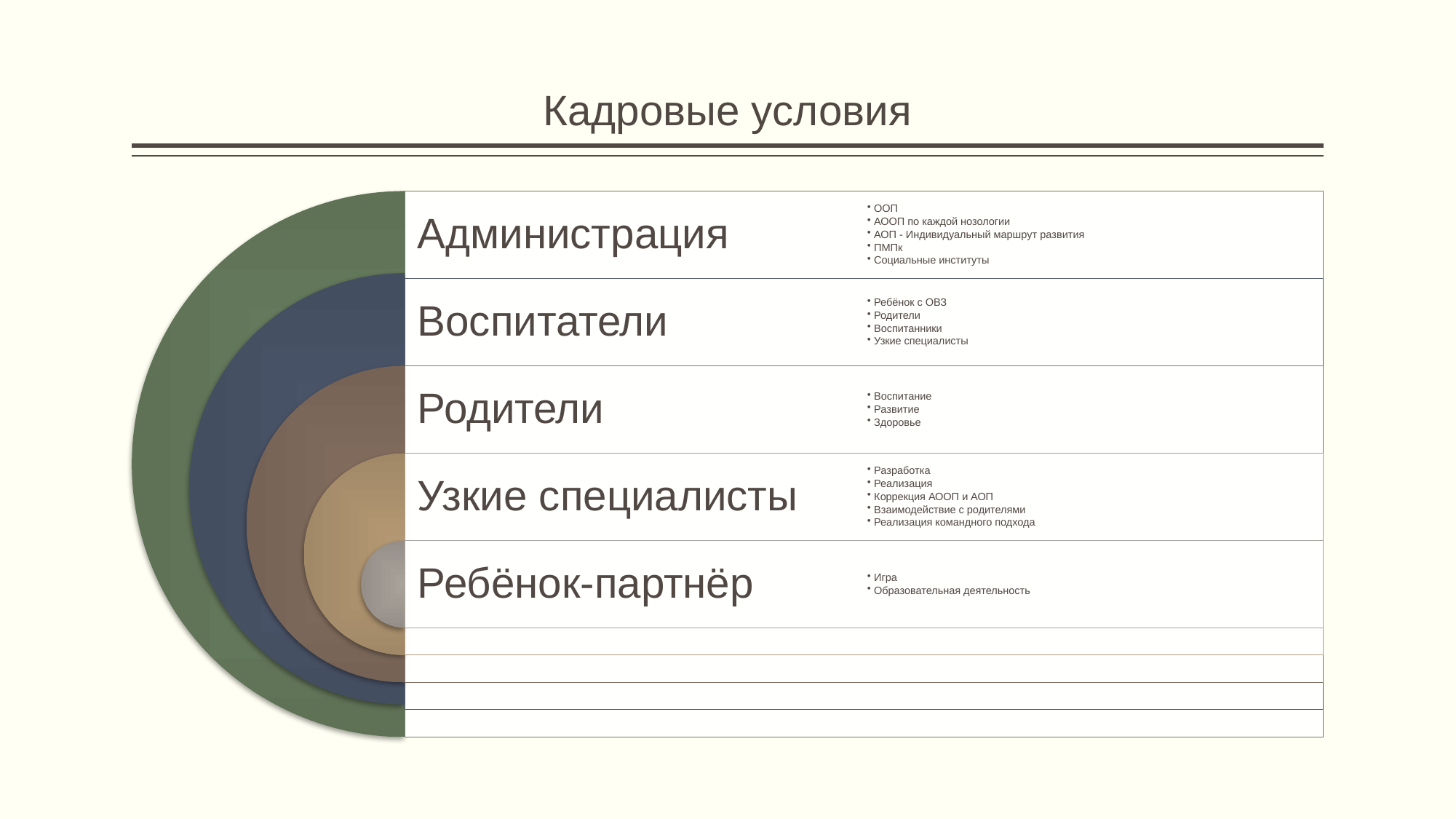

# Кадровые условия
Администрация
Воспитатели
Родители
Узкие специалисты
Ребёнок-партнёр
ООП
АООП по каждой нозологии
АОП - Индивидуальный маршрут развития
ПМПк
Социальные институты
Ребёнок с ОВЗ
Родители
Воспитанники
Узкие специалисты
Воспитание
Развитие
Здоровье
Разработка
Реализация
Коррекция АООП и АОП
Взаимодействие с родителями
Реализация командного подхода
Игра
Образовательная деятельность